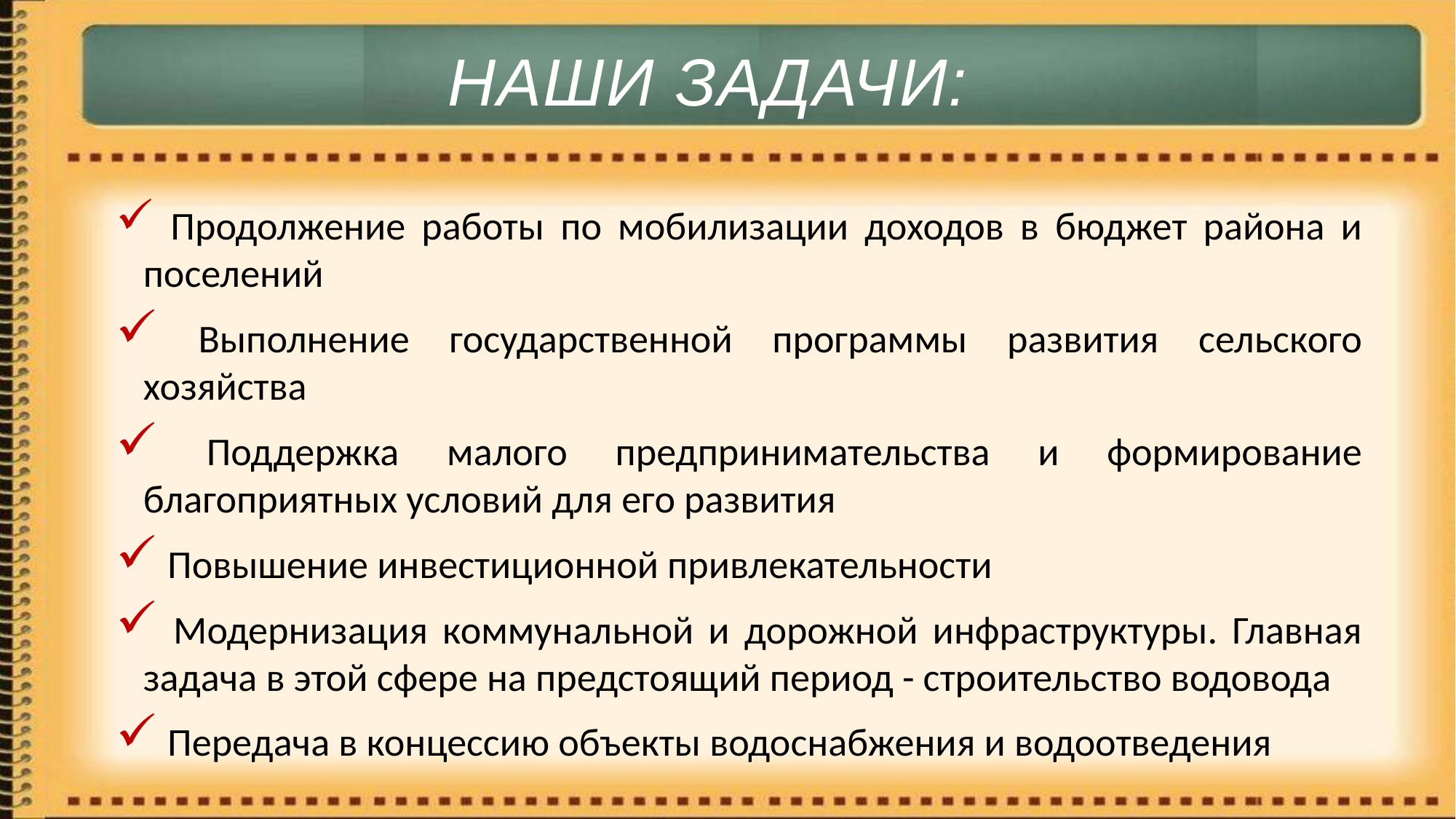

# НАШИ ЗАДАЧИ:
 Продолжение работы по мобилизации доходов в бюджет района и поселений
 Выполнение государственной программы развития сельского хозяйства
 Поддержка малого предпринимательства и формирование благоприятных условий для его развития
 Повышение инвестиционной привлекательности
 Модернизация коммунальной и дорожной инфраструктуры. Главная задача в этой сфере на предстоящий период - строительство водовода
 Передача в концессию объекты водоснабжения и водоотведения